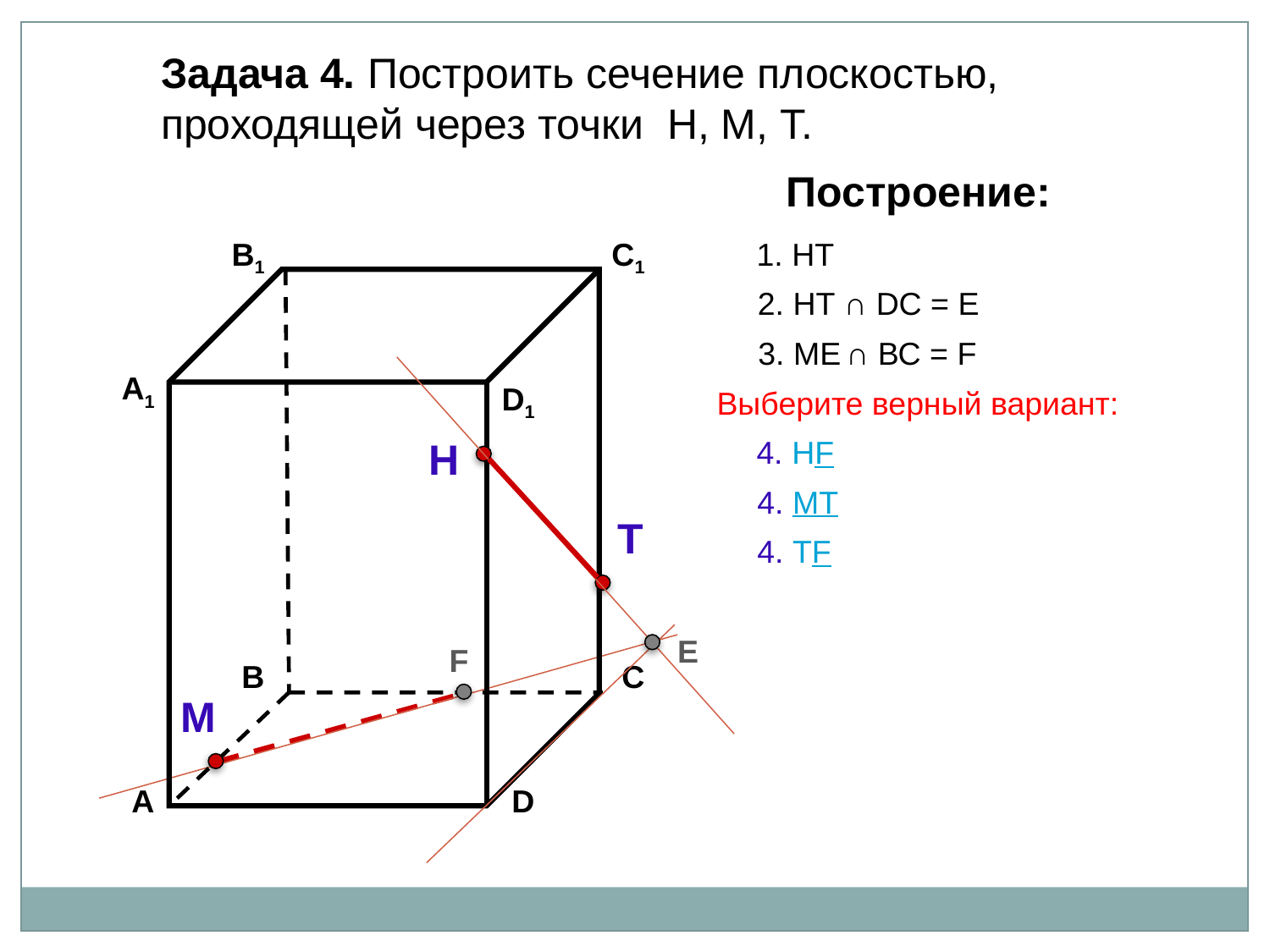

Задача 4. Построить сечение плоскостью, проходящей через точки  Н, М, Т.
Построение:
В1
C1
А1
D1
В
С
А
D

1. НТ
2. НТ ∩ DС = E
3. ME ∩ ВС = F
Выберите верный вариант:
Н
4. НF

4. МТ
Т
4. ТF

E
F

М